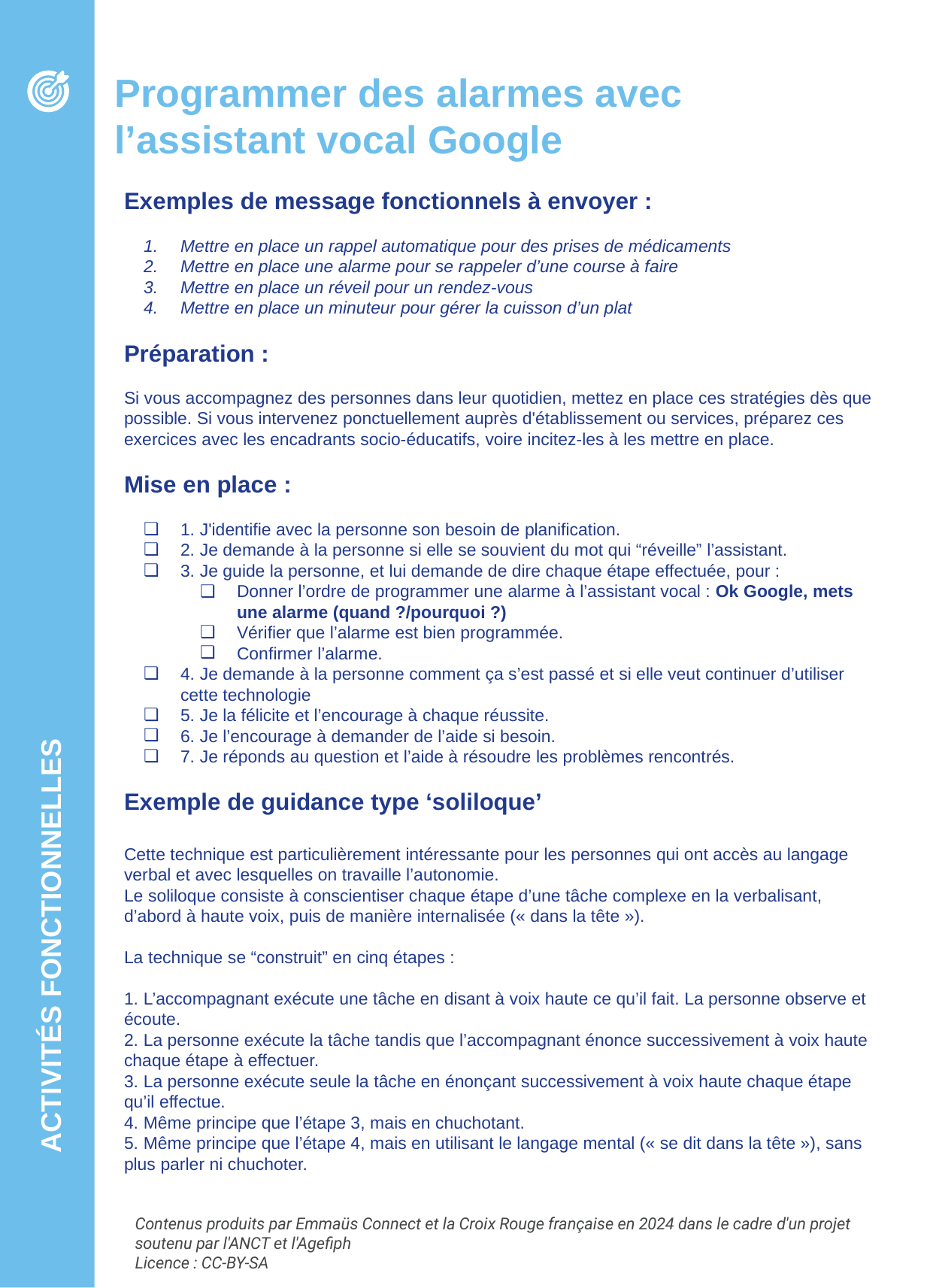

Programmer des alarmes avec l’assistant vocal Google

Exemples de message fonctionnels à envoyer :

Mettre en place un rappel automatique pour des prises de médicaments
Mettre en place une alarme pour se rappeler d’une course à faire
Mettre en place un réveil pour un rendez-vous
Mettre en place un minuteur pour gérer la cuisson d’un plat

Préparation :

Si vous accompagnez des personnes dans leur quotidien, mettez en place ces stratégies dès que possible. Si vous intervenez ponctuellement auprès d'établissement ou services, préparez ces exercices avec les encadrants socio-éducatifs, voire incitez-les à les mettre en place.

Mise en place :

1. J'identifie avec la personne son besoin de planification.
2. Je demande à la personne si elle se souvient du mot qui “réveille” l’assistant.
3. Je guide la personne, et lui demande de dire chaque étape effectuée, pour :
Donner l’ordre de programmer une alarme à l’assistant vocal : Ok Google, mets une alarme (quand ?/pourquoi ?)
Vérifier que l’alarme est bien programmée.
Confirmer l’alarme.
4. Je demande à la personne comment ça s’est passé et si elle veut continuer d’utiliser cette technologie
5. Je la félicite et l’encourage à chaque réussite.
6. Je l’encourage à demander de l’aide si besoin.
7. Je réponds au question et l’aide à résoudre les problèmes rencontrés.

Exemple de guidance type ‘soliloque’

Cette technique est particulièrement intéressante pour les personnes qui ont accès au langage verbal et avec lesquelles on travaille l’autonomie.
Le soliloque consiste à conscientiser chaque étape d’une tâche complexe en la verbalisant, d’abord à haute voix, puis de manière internalisée (« dans la tête »).

La technique se “construit” en cinq étapes :

1. L’accompagnant exécute une tâche en disant à voix haute ce qu’il fait. La personne observe et écoute.
2. La personne exécute la tâche tandis que l’accompagnant énonce successivement à voix haute chaque étape à effectuer.
3. La personne exécute seule la tâche en énonçant successivement à voix haute chaque étape qu’il effectue.
4. Même principe que l’étape 3, mais en chuchotant.
5. Même principe que l’étape 4, mais en utilisant le langage mental (« se dit dans la tête »), sans plus parler ni chuchoter.
ACTIVITÉS FONCTIONNELLES
Contenus produits par Emmaüs Connect et la Croix Rouge française en 2024 dans le cadre d'un projet soutenu par l'ANCT et l'Agefiph
Licence : CC-BY-SA